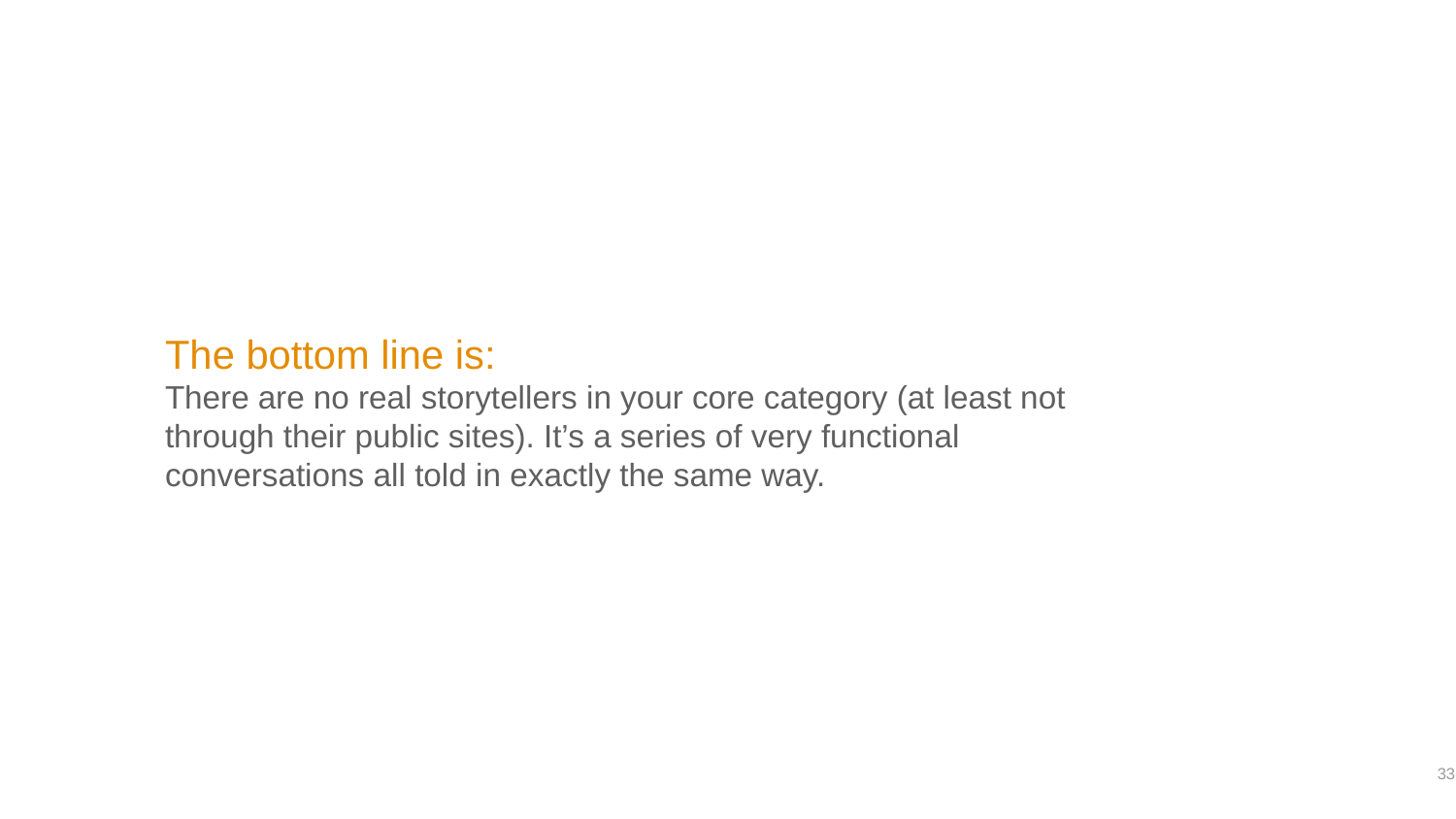

The bottom line is:
There are no real storytellers in your core category (at least not through their public sites). It’s a series of very functional conversations all told in exactly the same way.